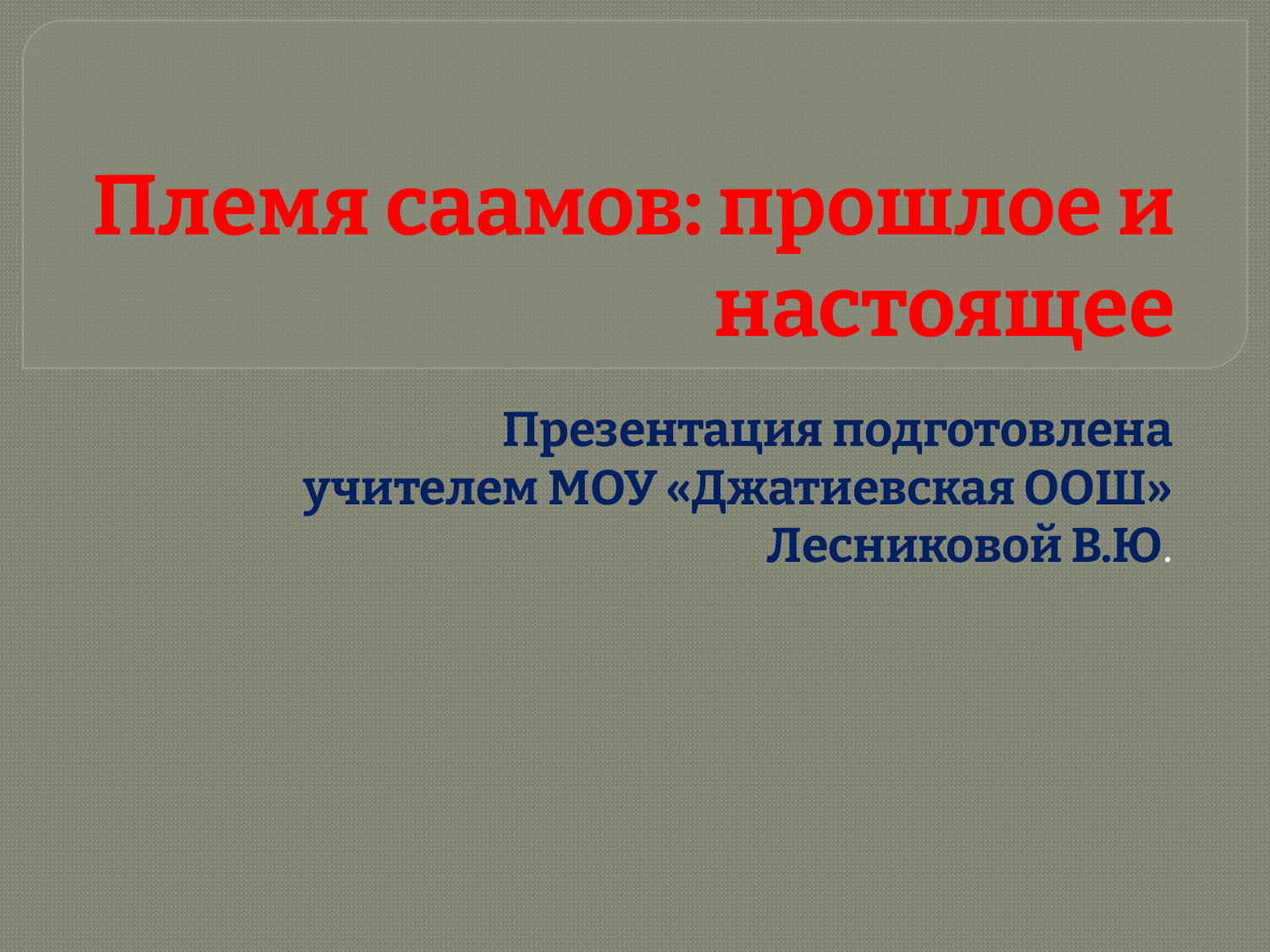

# Племя саамов: прошлое и настоящее
Презентация подготовлена
учителем МОУ «Джатиевская ООШ»
Лесниковой В.Ю.